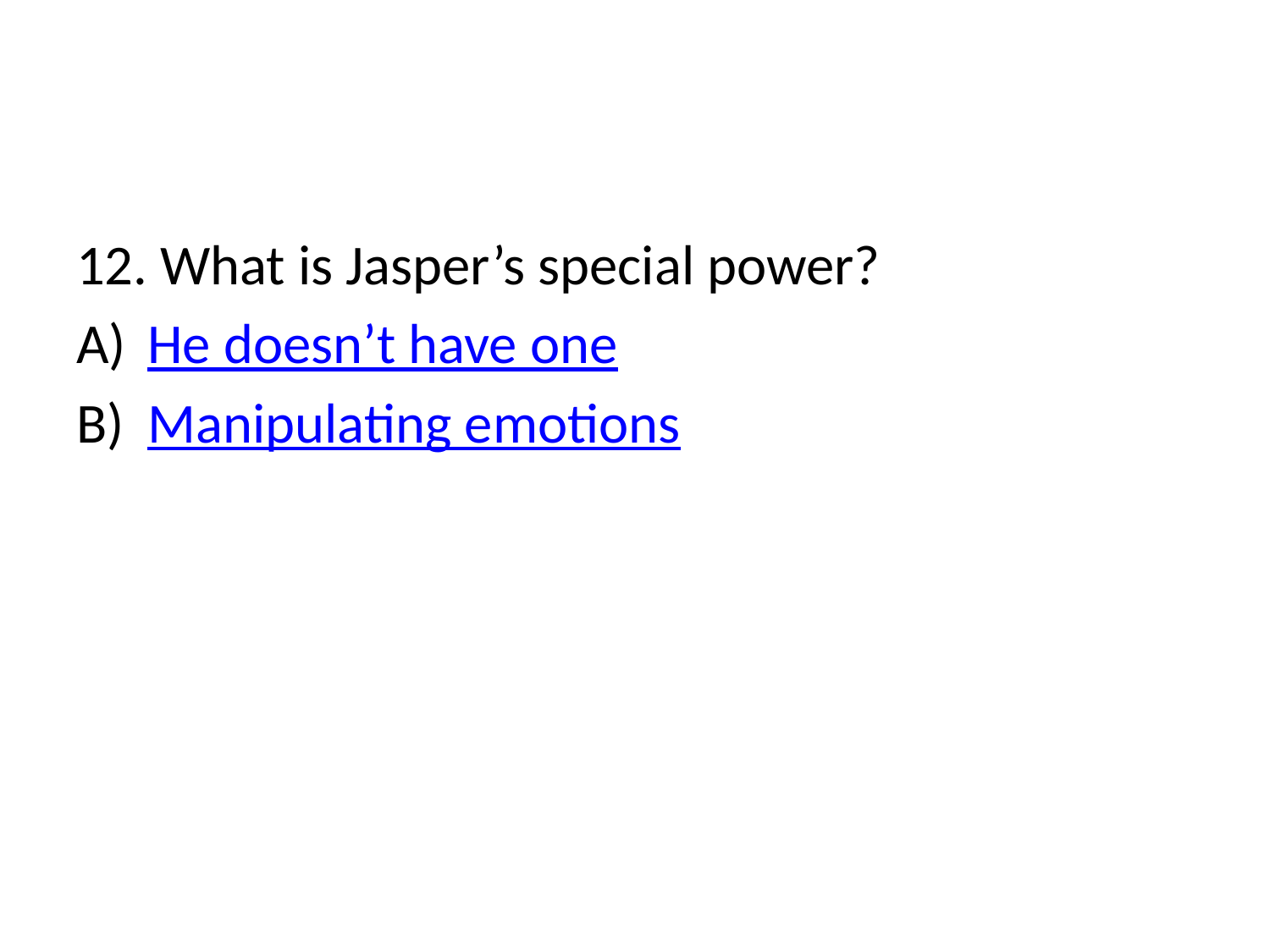

#
12. What is Jasper’s special power?
He doesn’t have one
Manipulating emotions